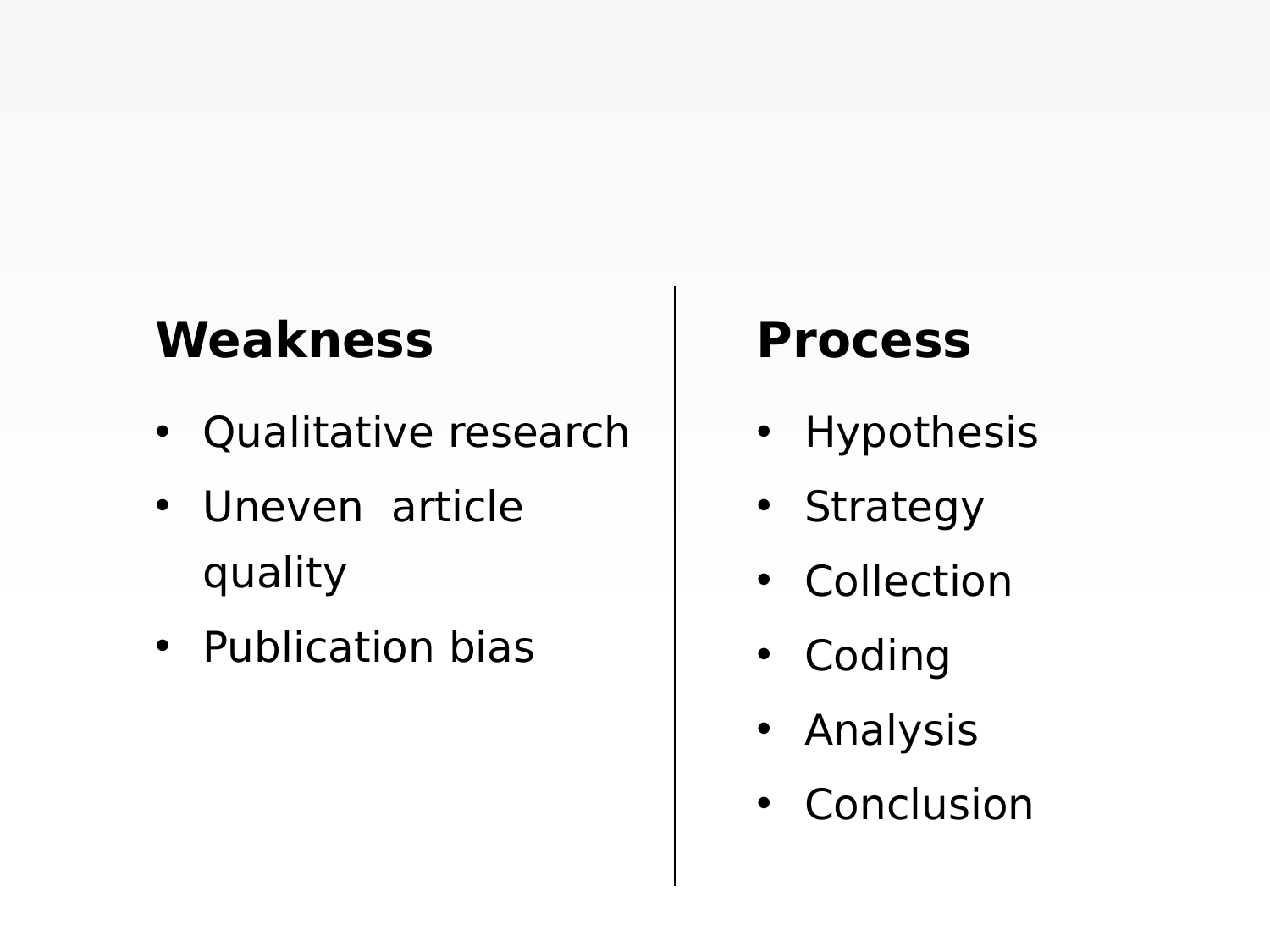

Weakness
Process
Qualitative research
Uneven  article quality
Publication bias
Hypothesis
Strategy
Collection
Coding
Analysis
Conclusion